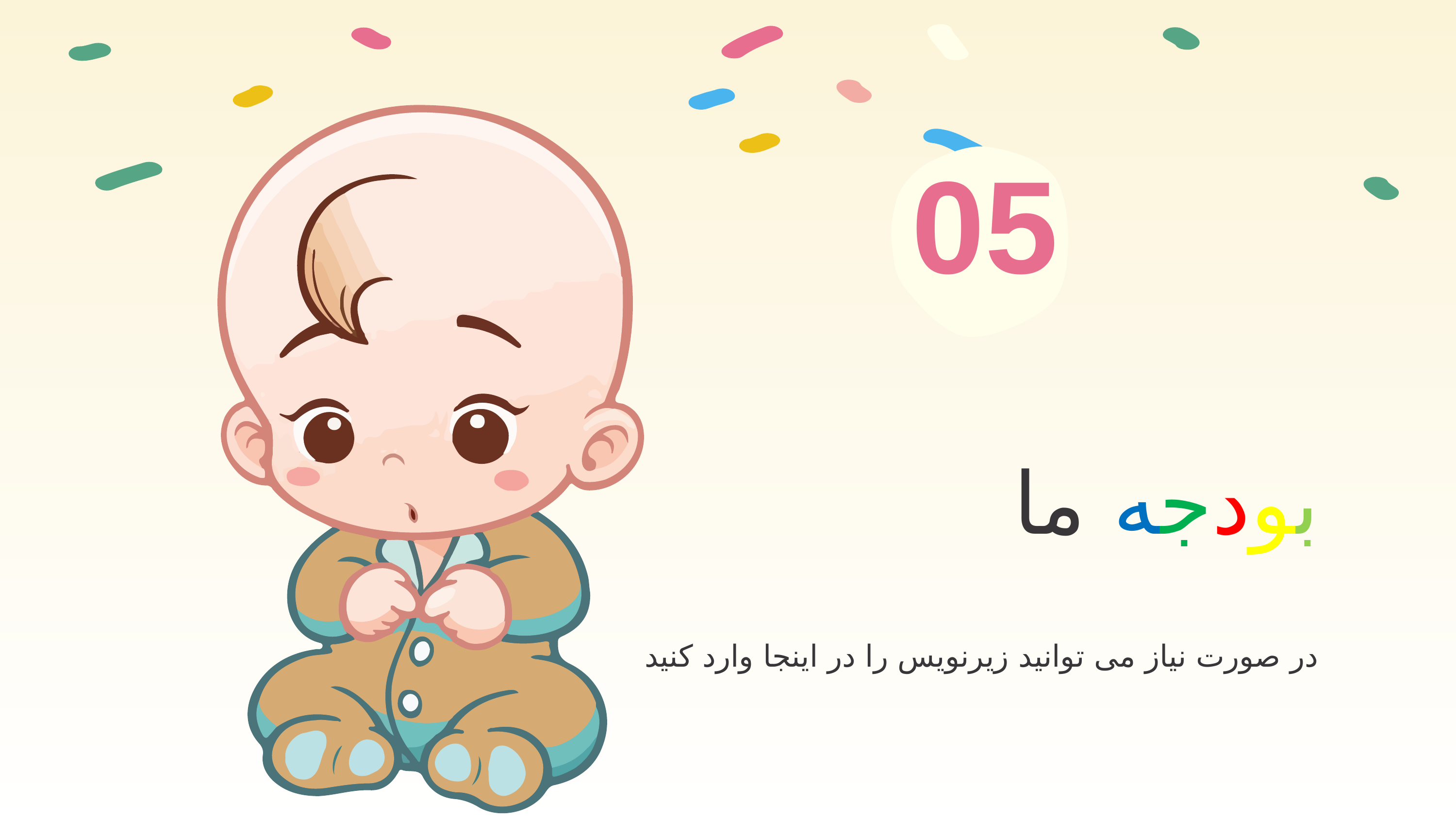

05

# بودجه ما
در صورت نیاز می توانید زیرنویس را در اینجا وارد کنید